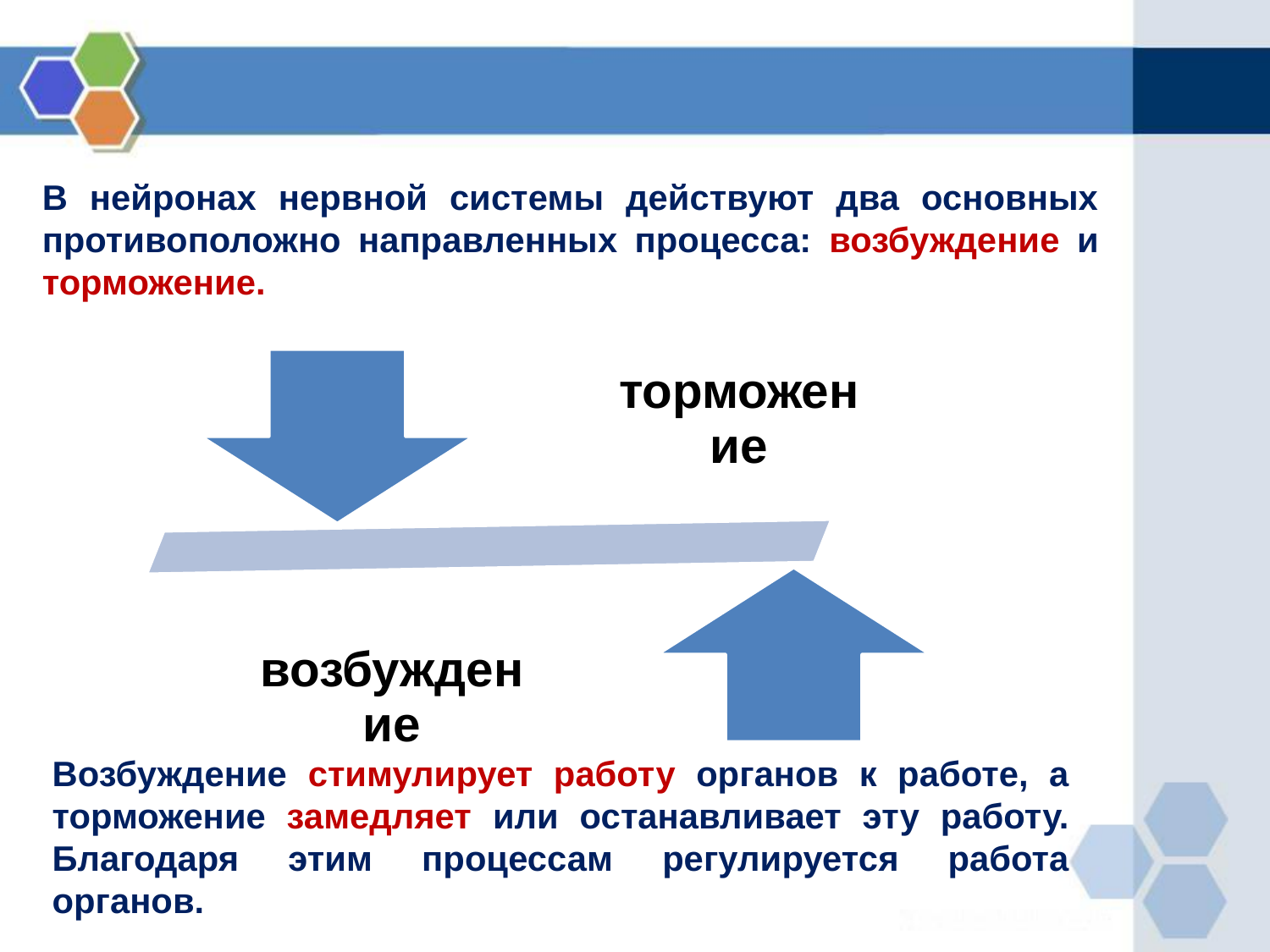

В нейронах нервной системы действуют два основных противоположно направленных процесса: возбуждение и торможение.
торможение
 возбуждение
Возбуждение стимулирует работу органов к работе, а торможение замедляет или останавливает эту работу. Благодаря этим процессам регулируется работа органов.